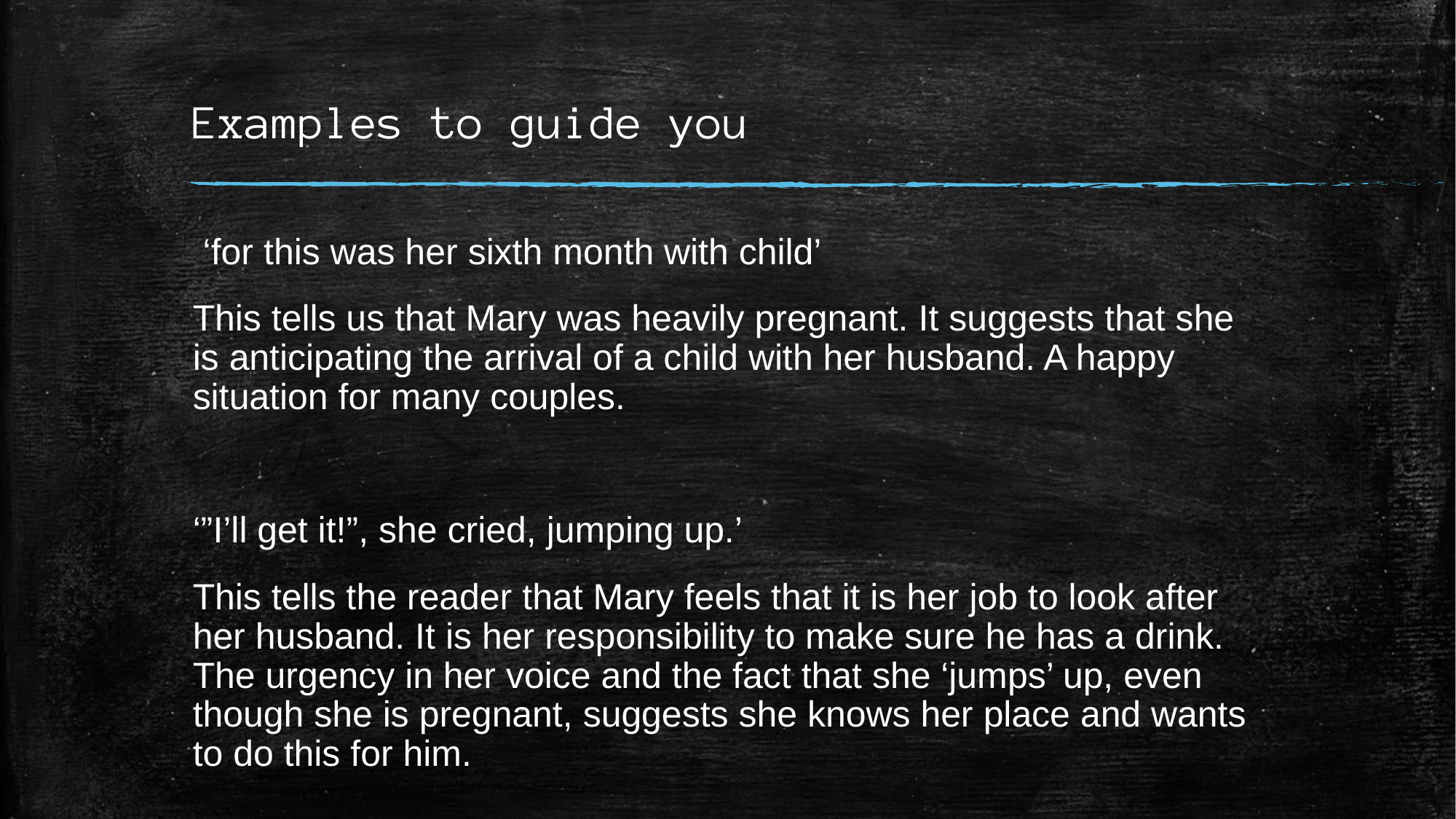

# Examples to guide you
 ‘for this was her sixth month with child’
This tells us that Mary was heavily pregnant. It suggests that she is anticipating the arrival of a child with her husband. A happy situation for many couples.

‘”I’ll get it!”, she cried, jumping up.’
This tells the reader that Mary feels that it is her job to look after her husband. It is her responsibility to make sure he has a drink. The urgency in her voice and the fact that she ‘jumps’ up, even though she is pregnant, suggests she knows her place and wants to do this for him.